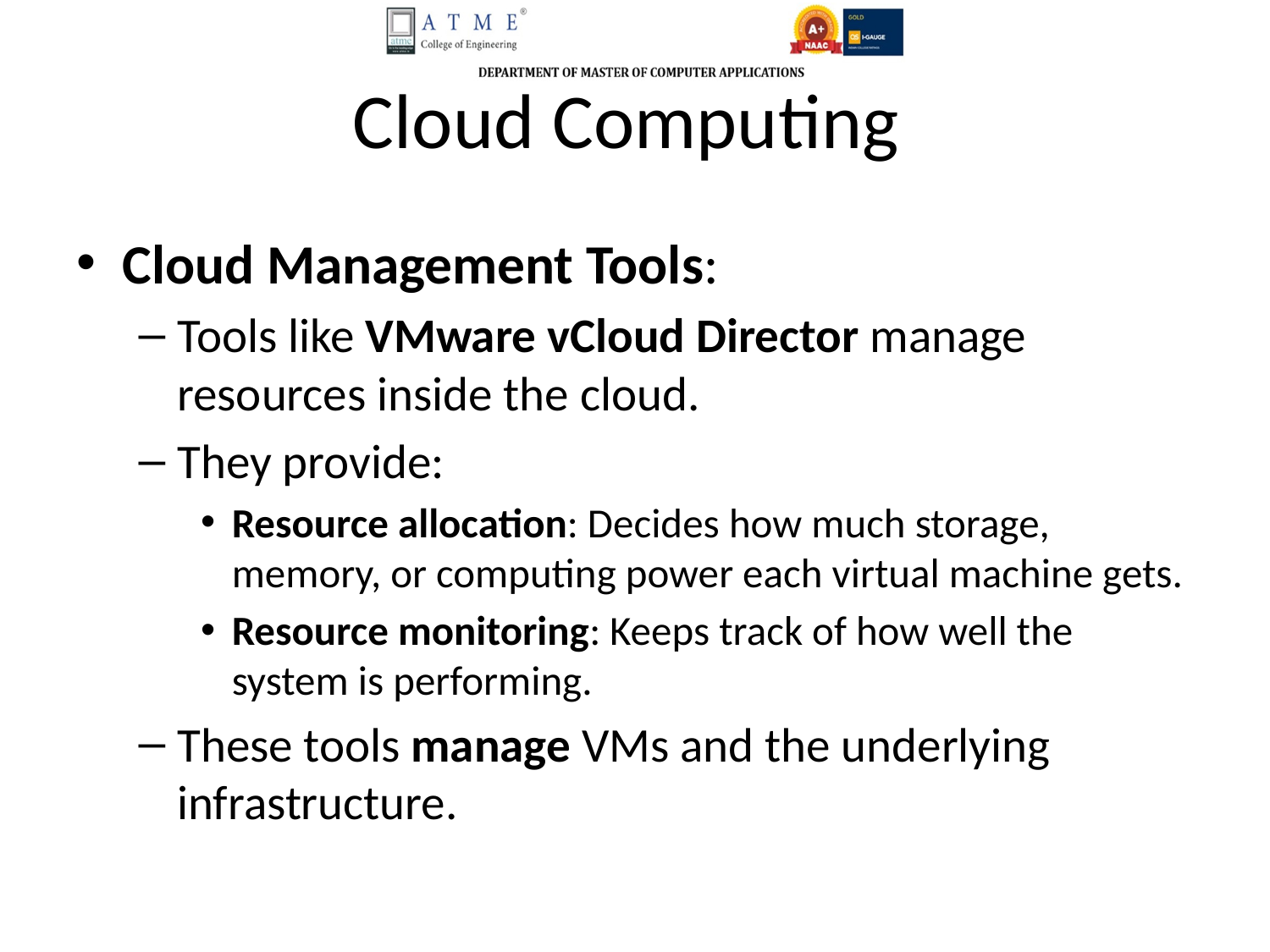

# Cloud Computing
Cloud Management Tools:
Tools like VMware vCloud Director manage resources inside the cloud.
They provide:
Resource allocation: Decides how much storage, memory, or computing power each virtual machine gets.
Resource monitoring: Keeps track of how well the system is performing.
These tools manage VMs and the underlying infrastructure.